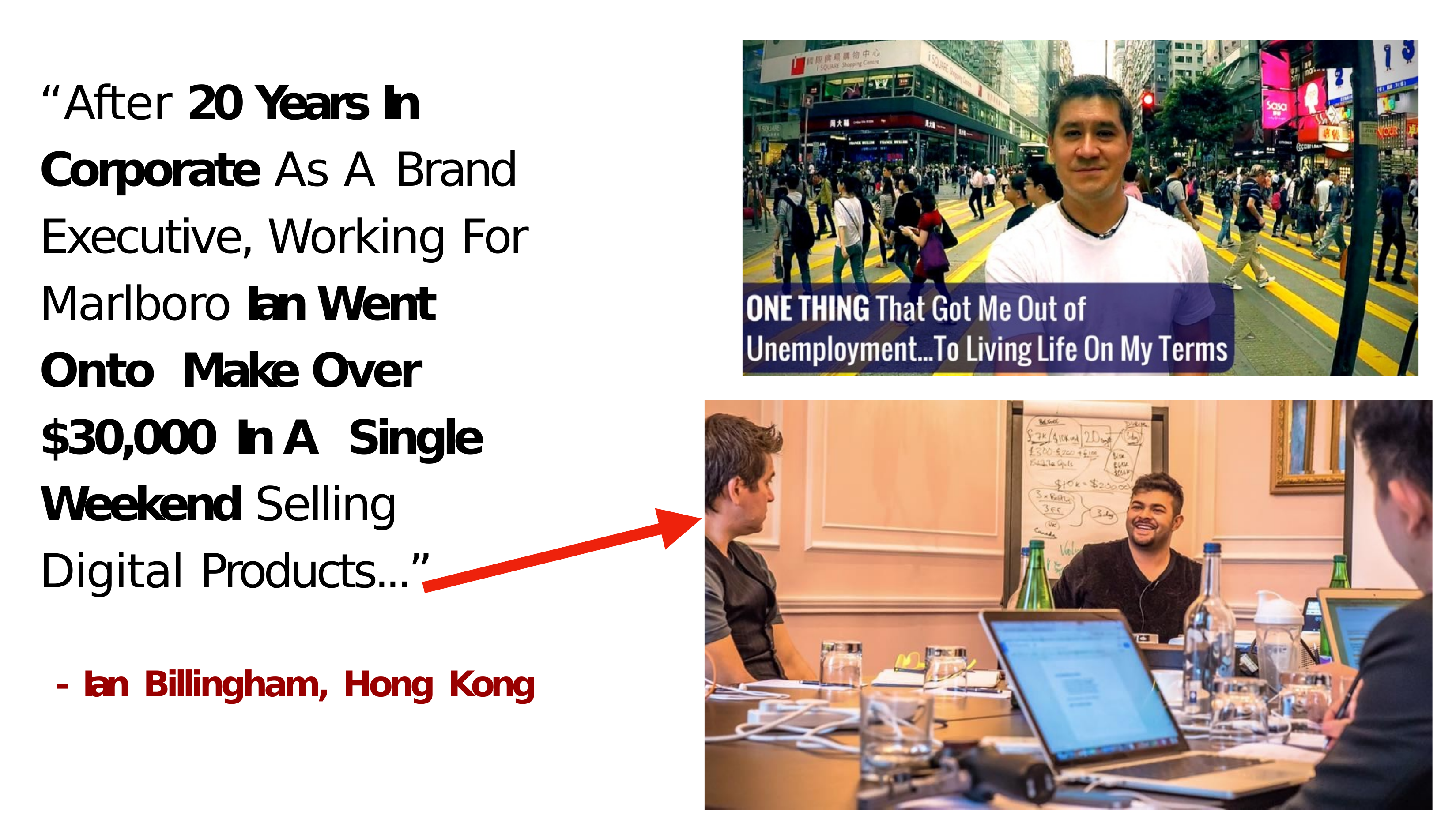

“After 20 Years In  Corporate As A Brand  Executive, Working For  Marlboro Ian Went Onto  Make Over $30,000 In A  Single Weekend Selling  Digital Products...”

- Ian Billingham, Hong Kong